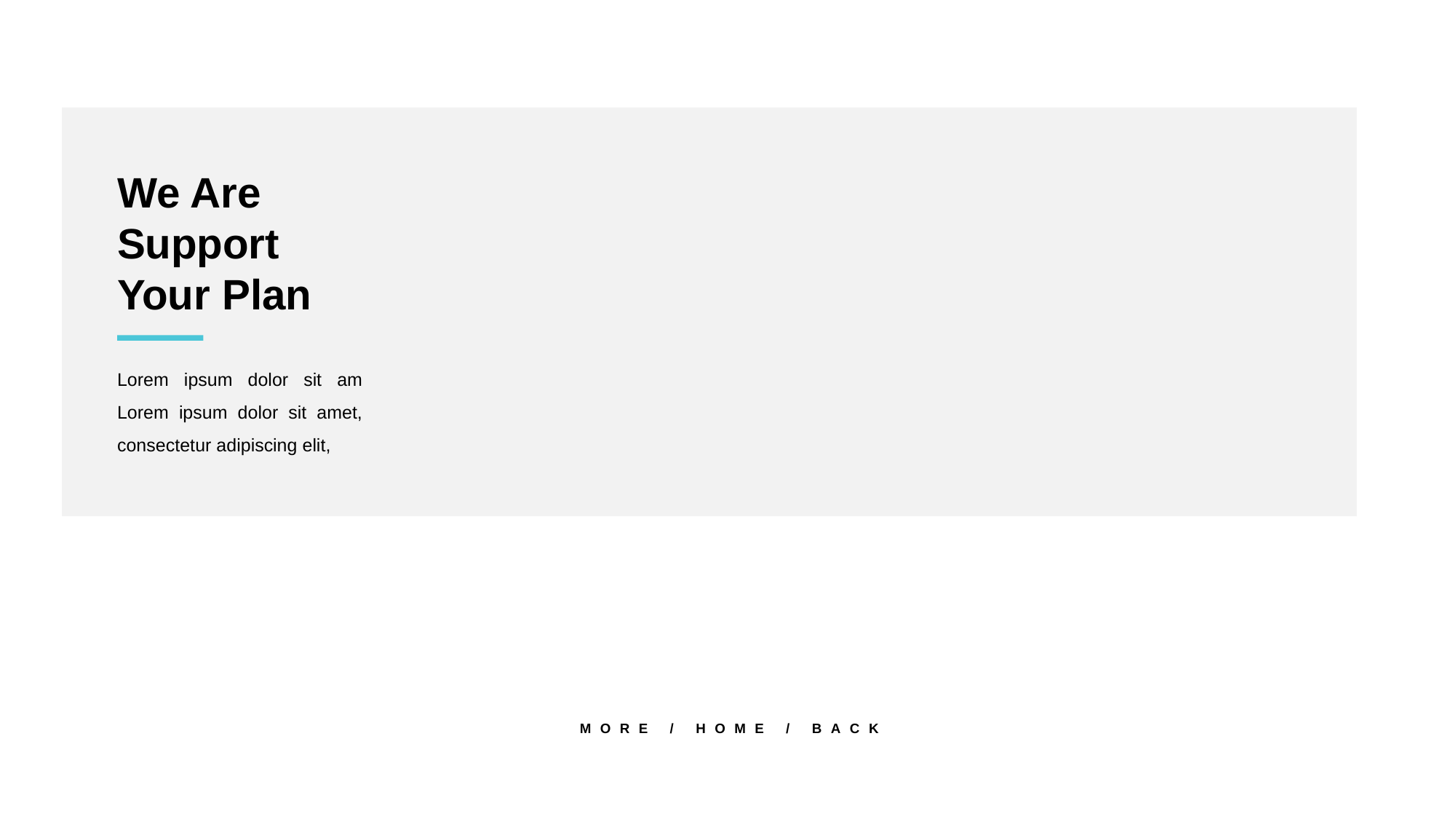

We Are Support
Your Plan

Lorem ipsum dolor sit am Lorem ipsum dolor sit amet, consectetur adipiscing elit,
MORE / HOME / BACK